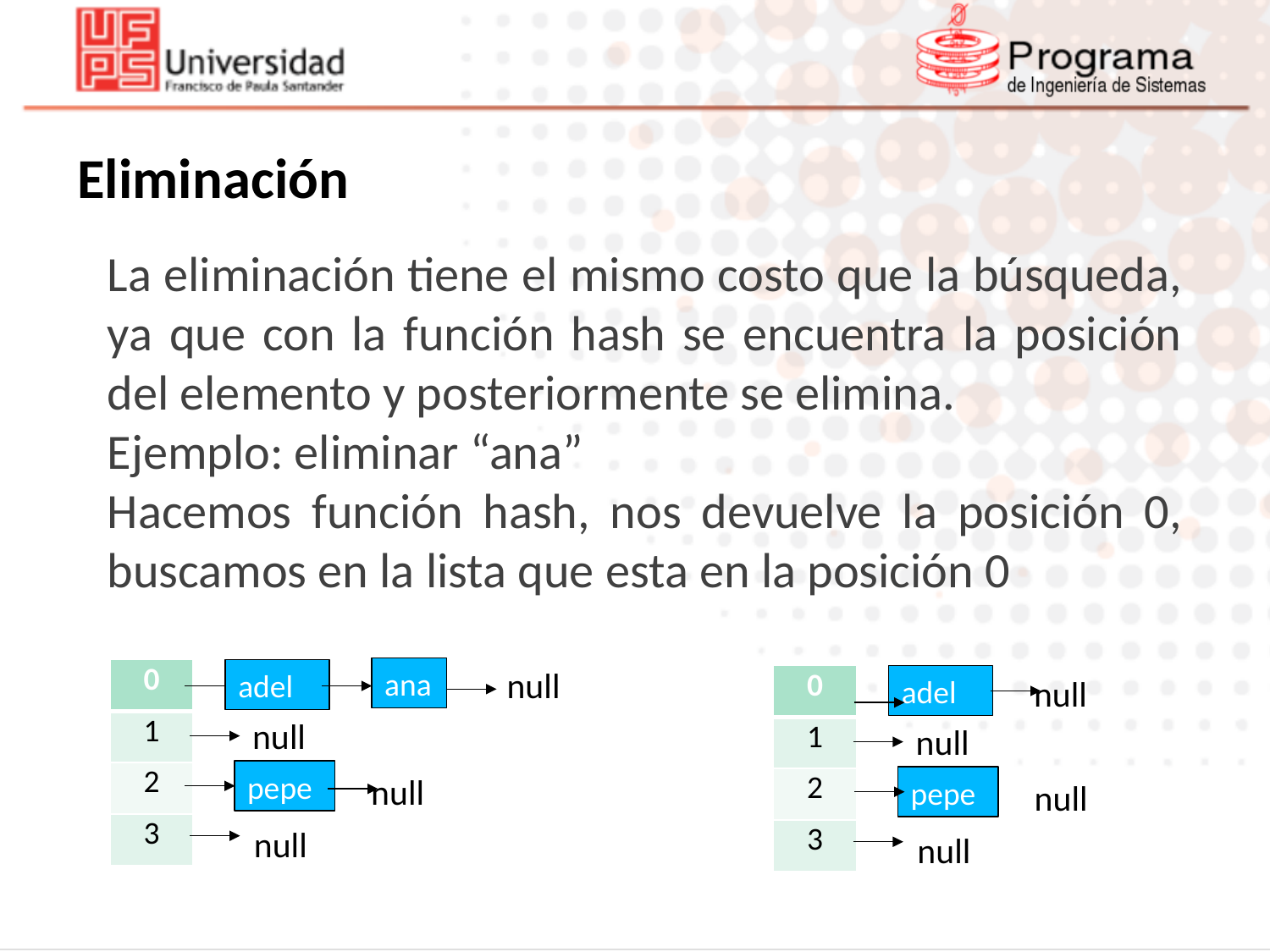

Eliminación
La eliminación tiene el mismo costo que la búsqueda, ya que con la función hash se encuentra la posición del elemento y posteriormente se elimina.
Ejemplo: eliminar “ana”
Hacemos función hash, nos devuelve la posición 0, buscamos en la lista que esta en la posición 0

null
ana
| 0 |
| --- |
| 1 |
| 2 |
| 3 |
adel
| 0 |
| --- |
| 1 |
| 2 |
| 3 |
adel
null
null
null
pepe
null
pepe
null
null
null